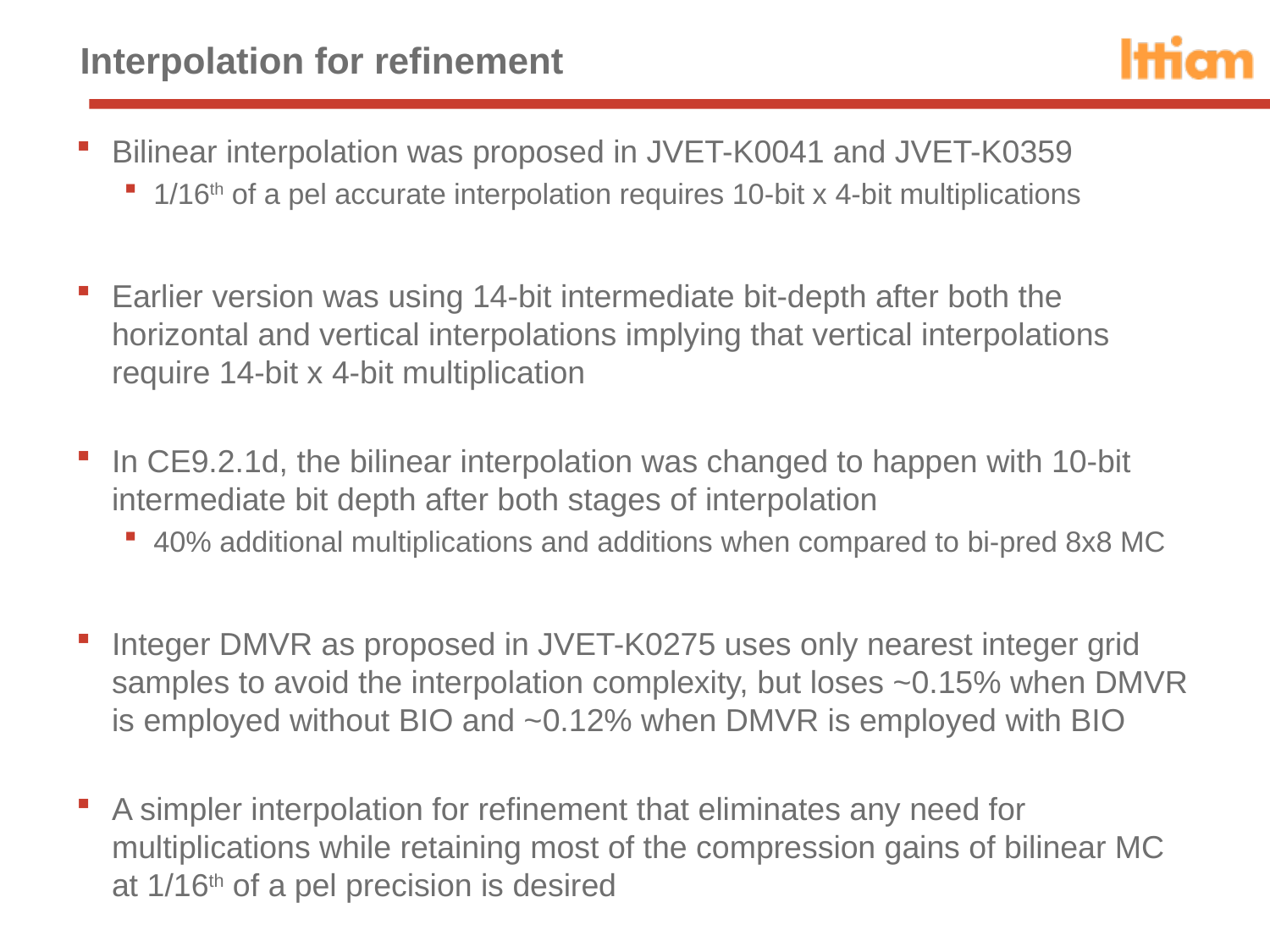

# Interpolation for refinement
Bilinear interpolation was proposed in JVET-K0041 and JVET-K0359
1/16th of a pel accurate interpolation requires 10-bit x 4-bit multiplications

Earlier version was using 14-bit intermediate bit-depth after both the horizontal and vertical interpolations implying that vertical interpolations require 14-bit x 4-bit multiplication

In CE9.2.1d, the bilinear interpolation was changed to happen with 10-bit intermediate bit depth after both stages of interpolation
40% additional multiplications and additions when compared to bi-pred 8x8 MC

Integer DMVR as proposed in JVET-K0275 uses only nearest integer grid samples to avoid the interpolation complexity, but loses ~0.15% when DMVR is employed without BIO and ~0.12% when DMVR is employed with BIO

A simpler interpolation for refinement that eliminates any need for multiplications while retaining most of the compression gains of bilinear MC at 1/16th of a pel precision is desired